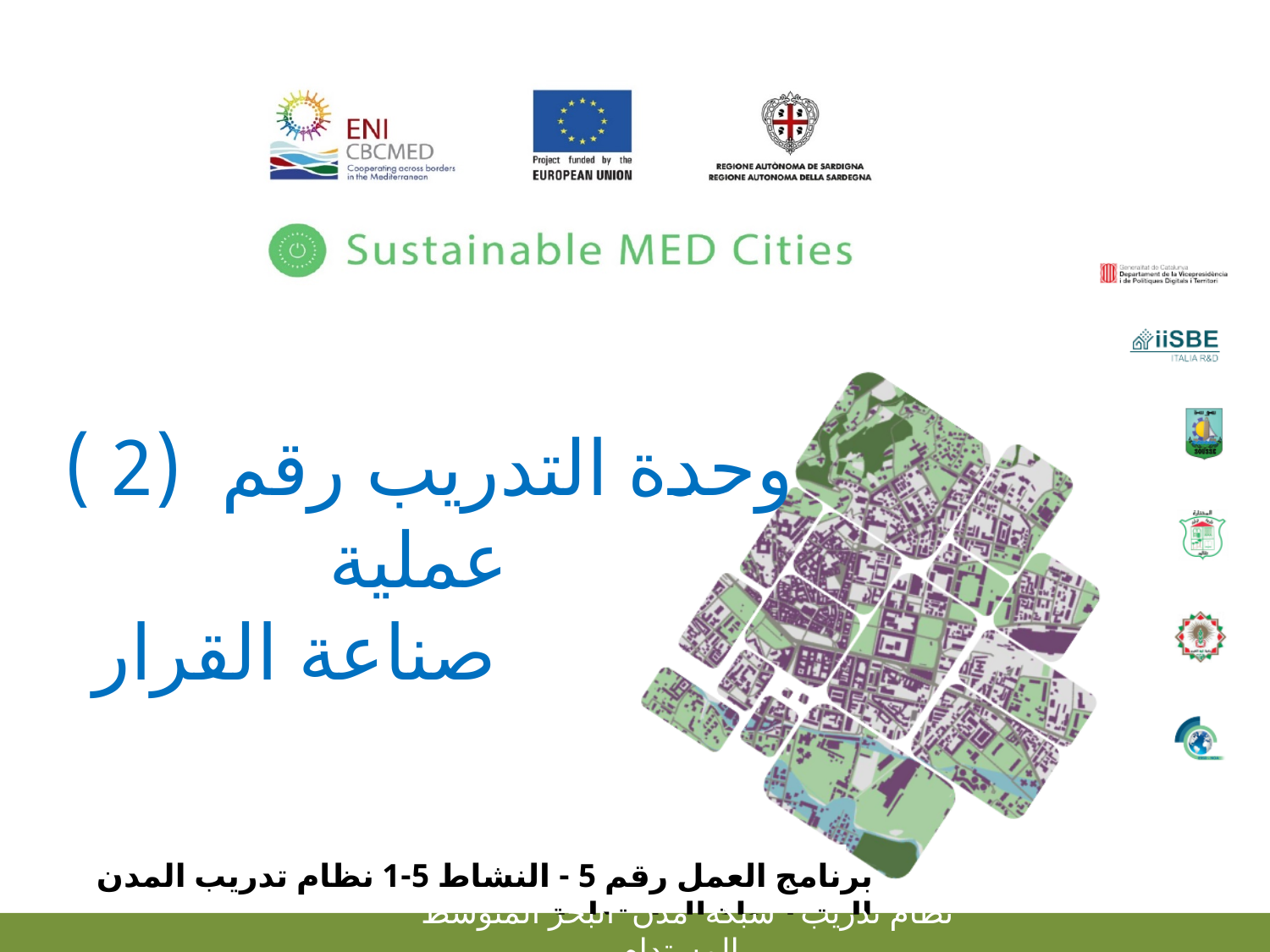

وحدة التدريب رقم  (2 )
عملية
               صناعة القرار

برنامج العمل رقم 5 - النشاط 5-1 نظام تدريب المدن المتوسطة المستدامة
نظام تدريب   شبكة  مدن  البحر المتوسط   المستدام